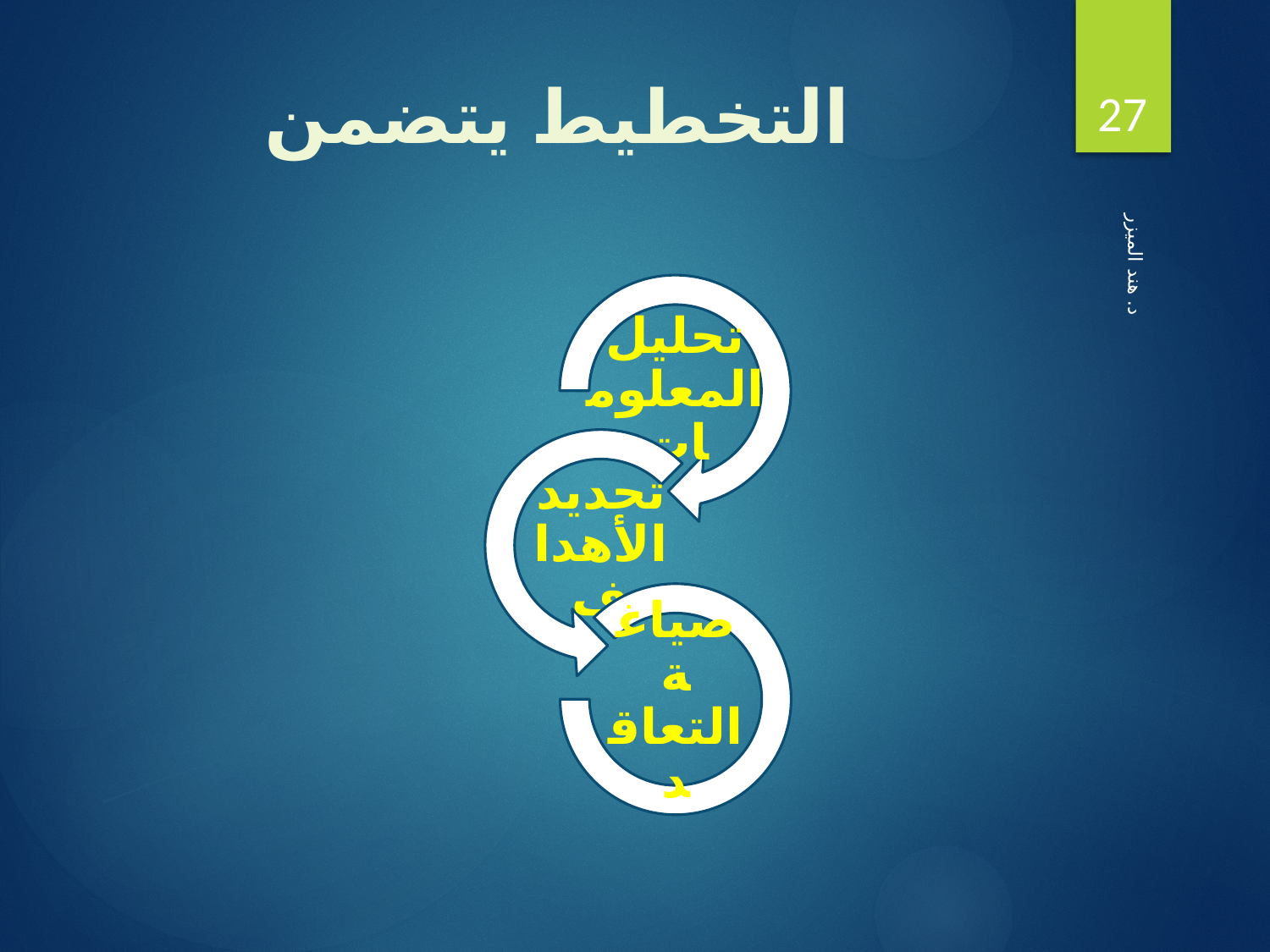

27
# التخطيط يتضمن
تحليل المعلومات
تحديد الأهداف
صياغة التعاقد
د. هند الميزر